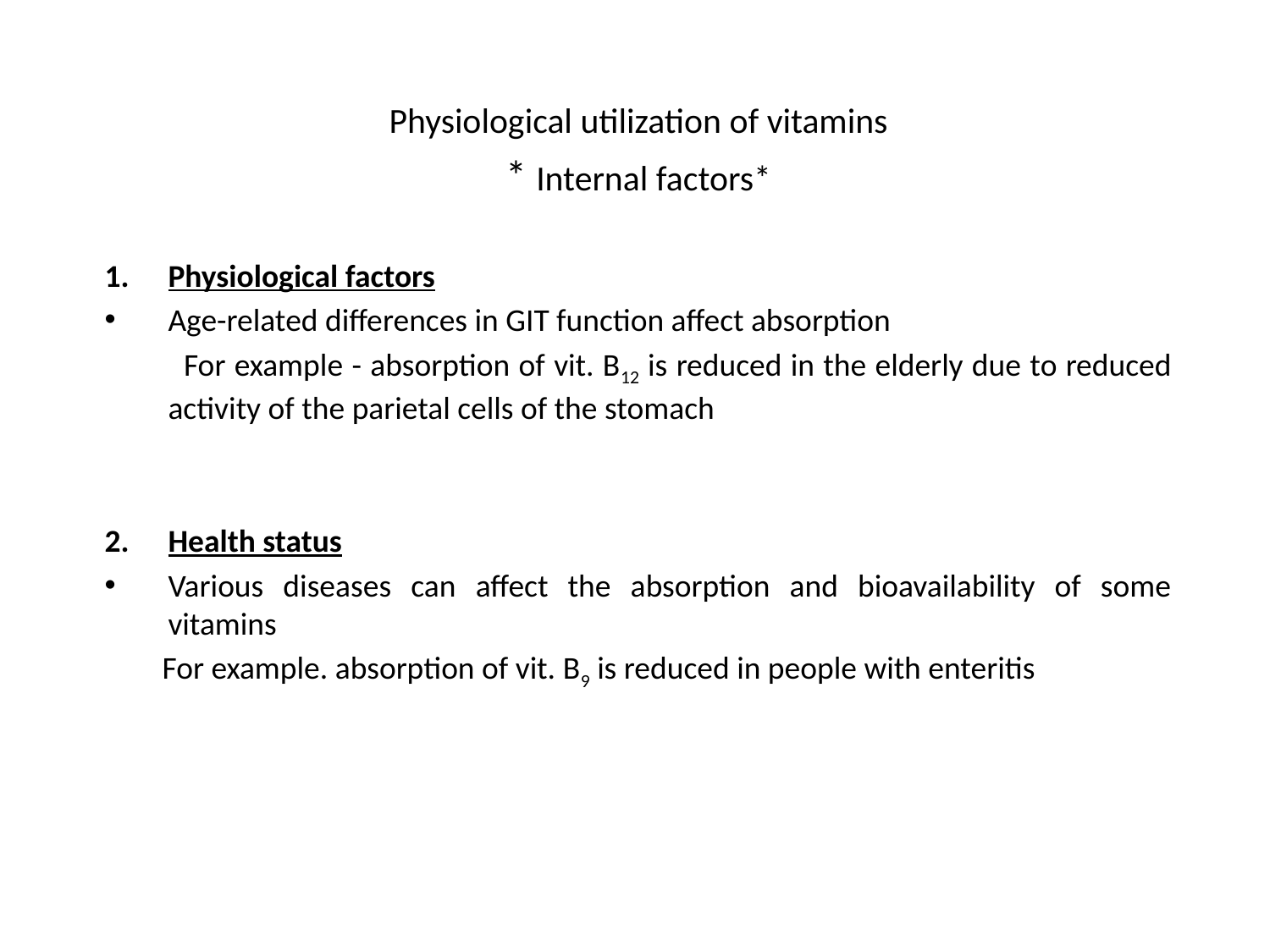

Physiological utilization of vitamins
* Internal factors*

Physiological factors
Age-related differences in GIT function affect absorption
         For example - absorption of vit. B12 is reduced in the elderly due to reduced activity of the parietal cells of the stomach

Health status
Various diseases can affect the absorption and bioavailability of some vitamins
        For example. absorption of vit. B9 is reduced in people with enteritis